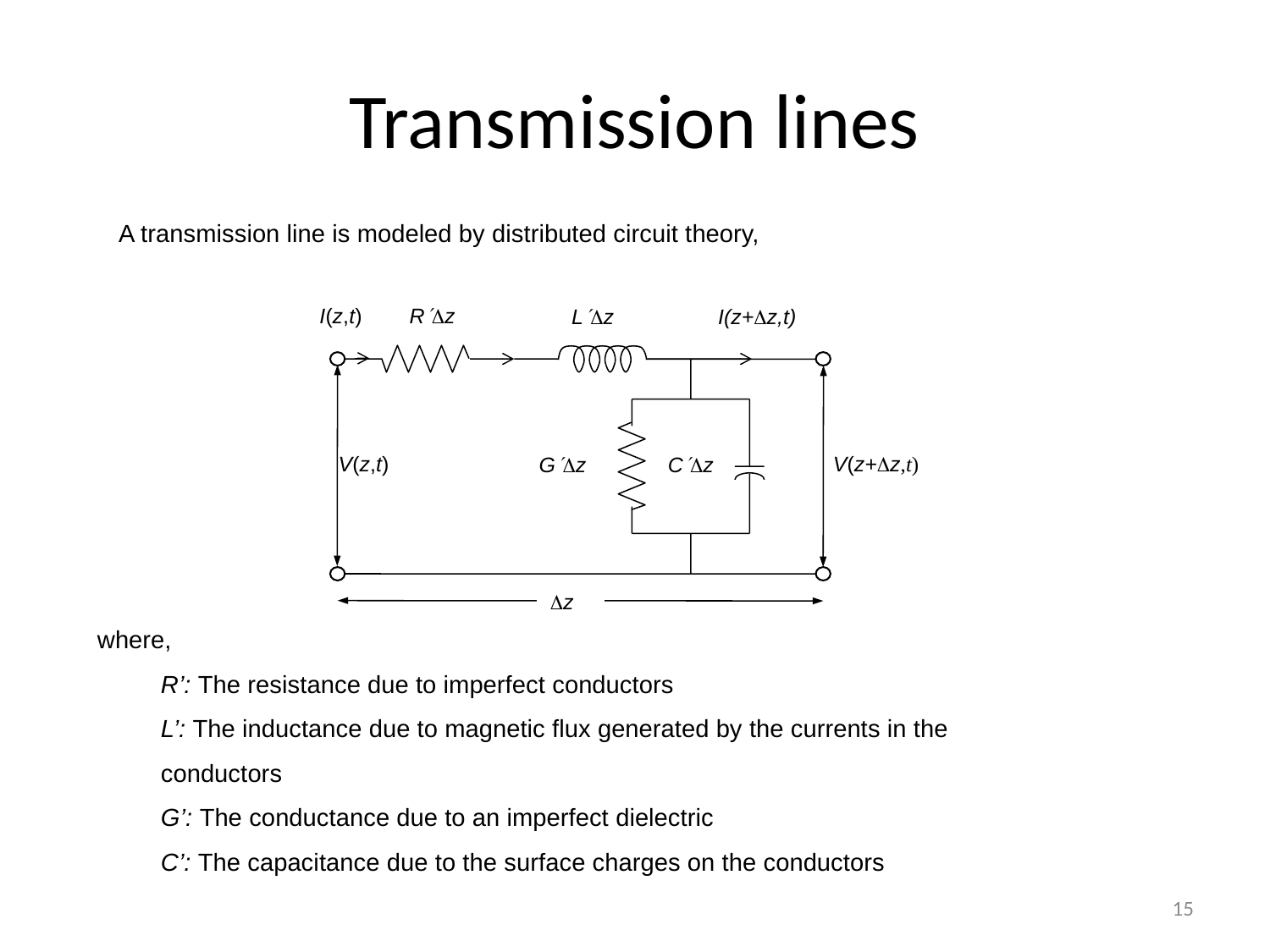

# Transmission lines
A transmission line is modeled by distributed circuit theory,
I(z,t)
R′Δz
L′Δz
I(z+Δz,t)

  V(z+Δz,t)
V(z,t)
G′Δz
C′Δz

Δz

where,
R’: The resistance due to imperfect conductors
L’: The inductance due to magnetic flux generated by the currents in the conductors
G’: The conductance due to an imperfect dielectric
C’: The capacitance due to the surface charges on the conductors
15